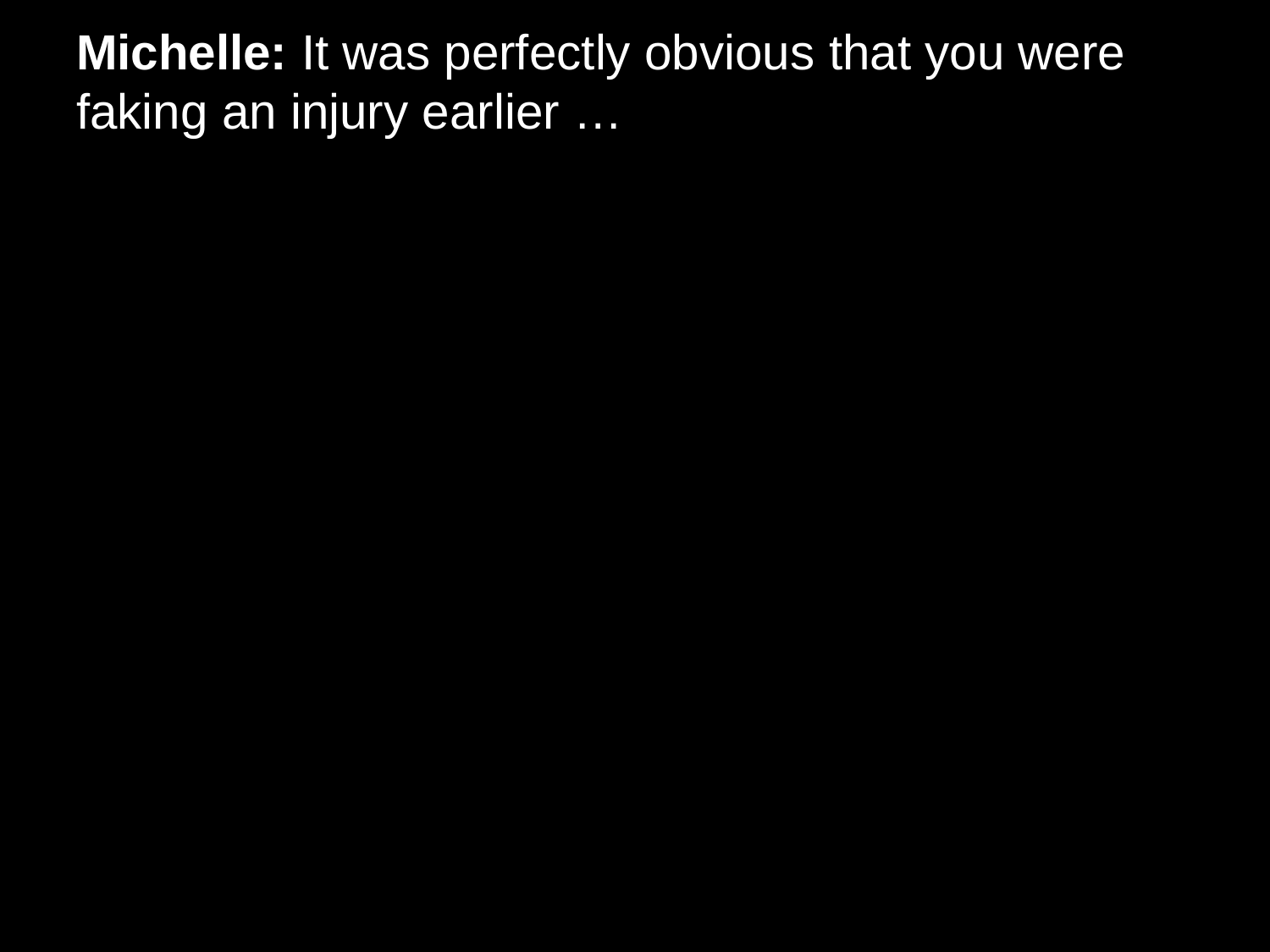

# Michelle: It was perfectly obvious that you were faking an injury earlier …